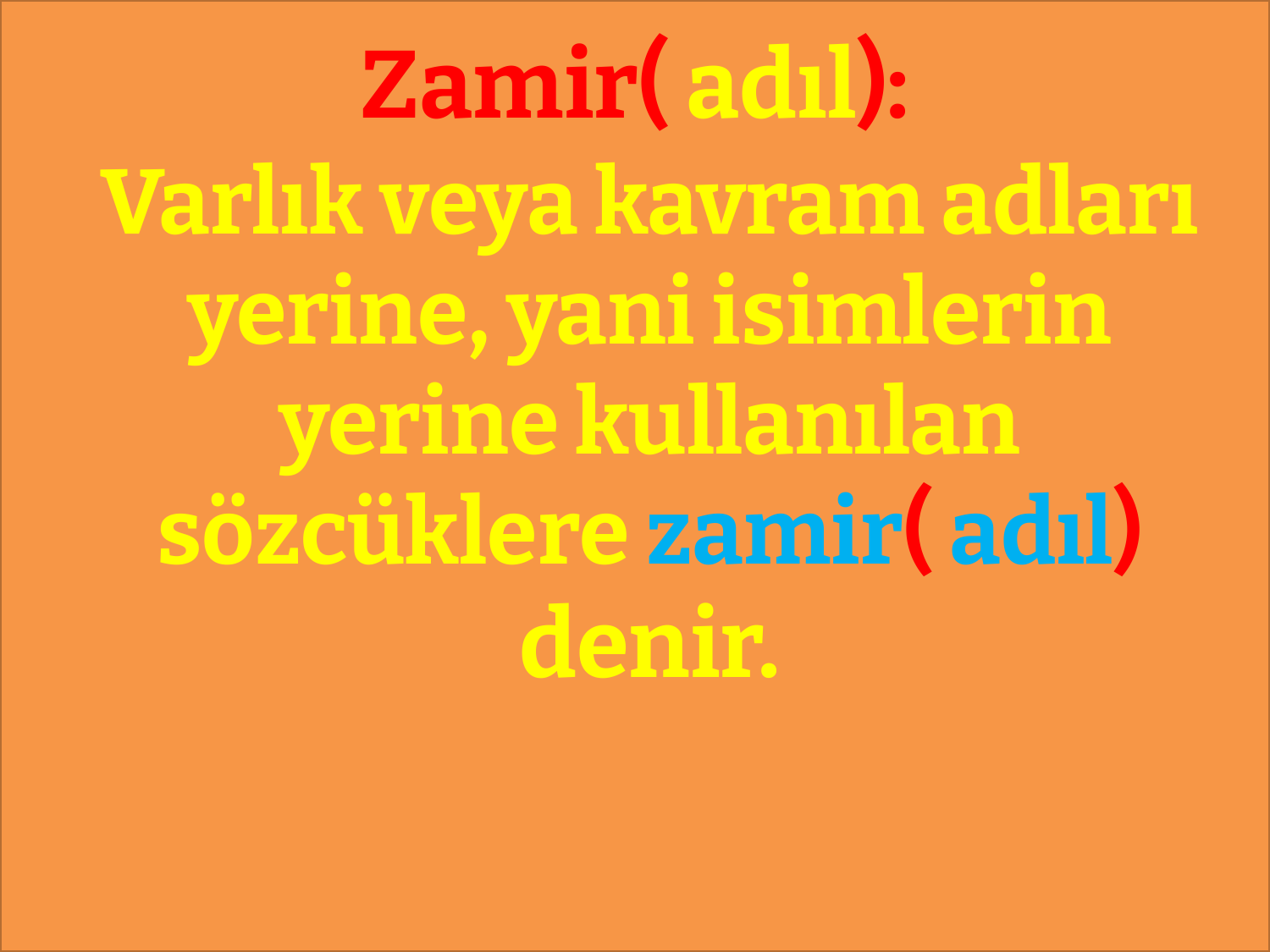

Zamir( adıl):
Varlık veya kavram adları yerine, yani isimlerin yerine kullanılan sözcüklere zamir( adıl)
denir.
#